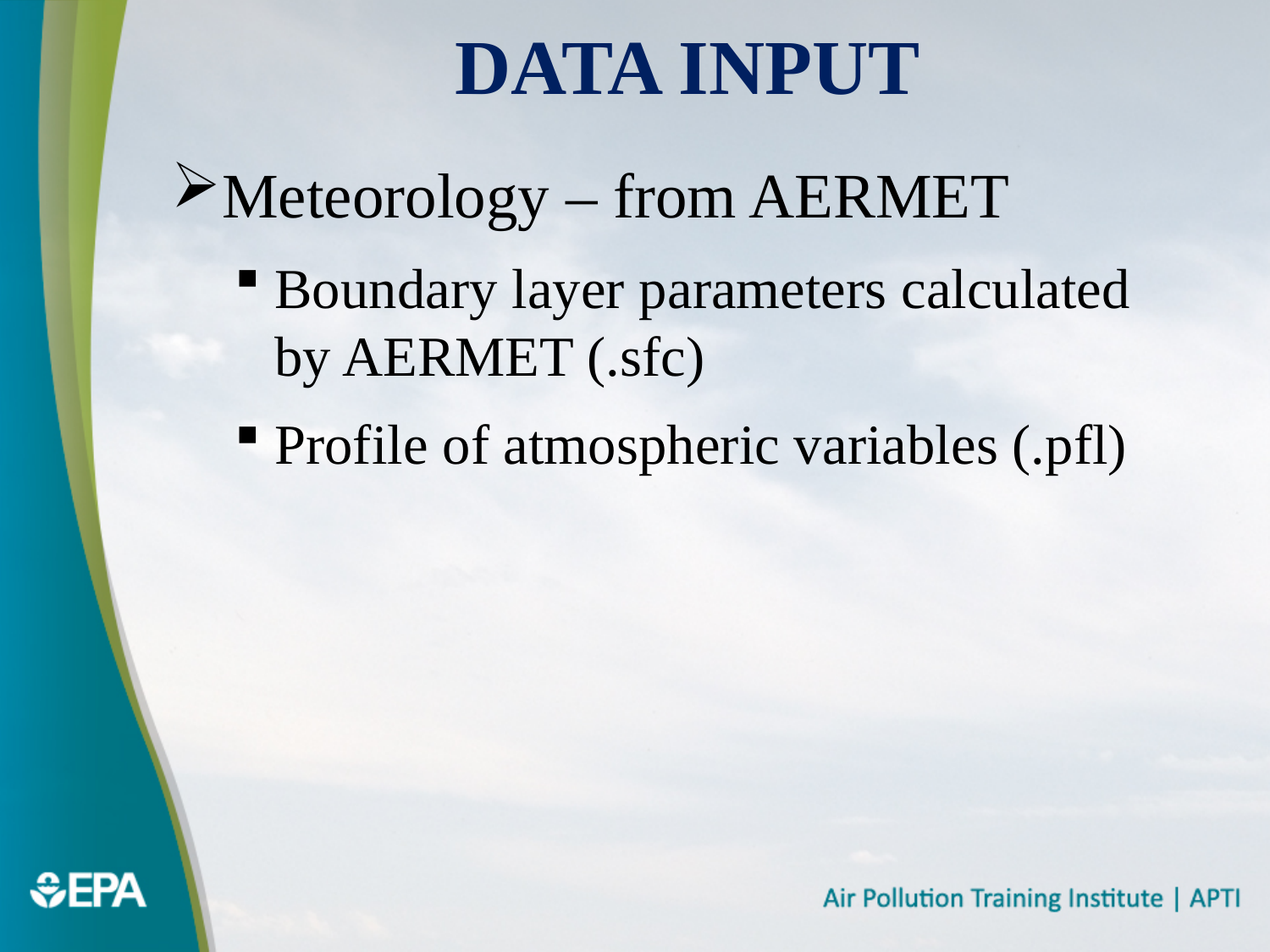

# Data Input
Meteorology – from AERMET
Boundary layer parameters calculated by AERMET (.sfc)
Profile of atmospheric variables (.pfl)